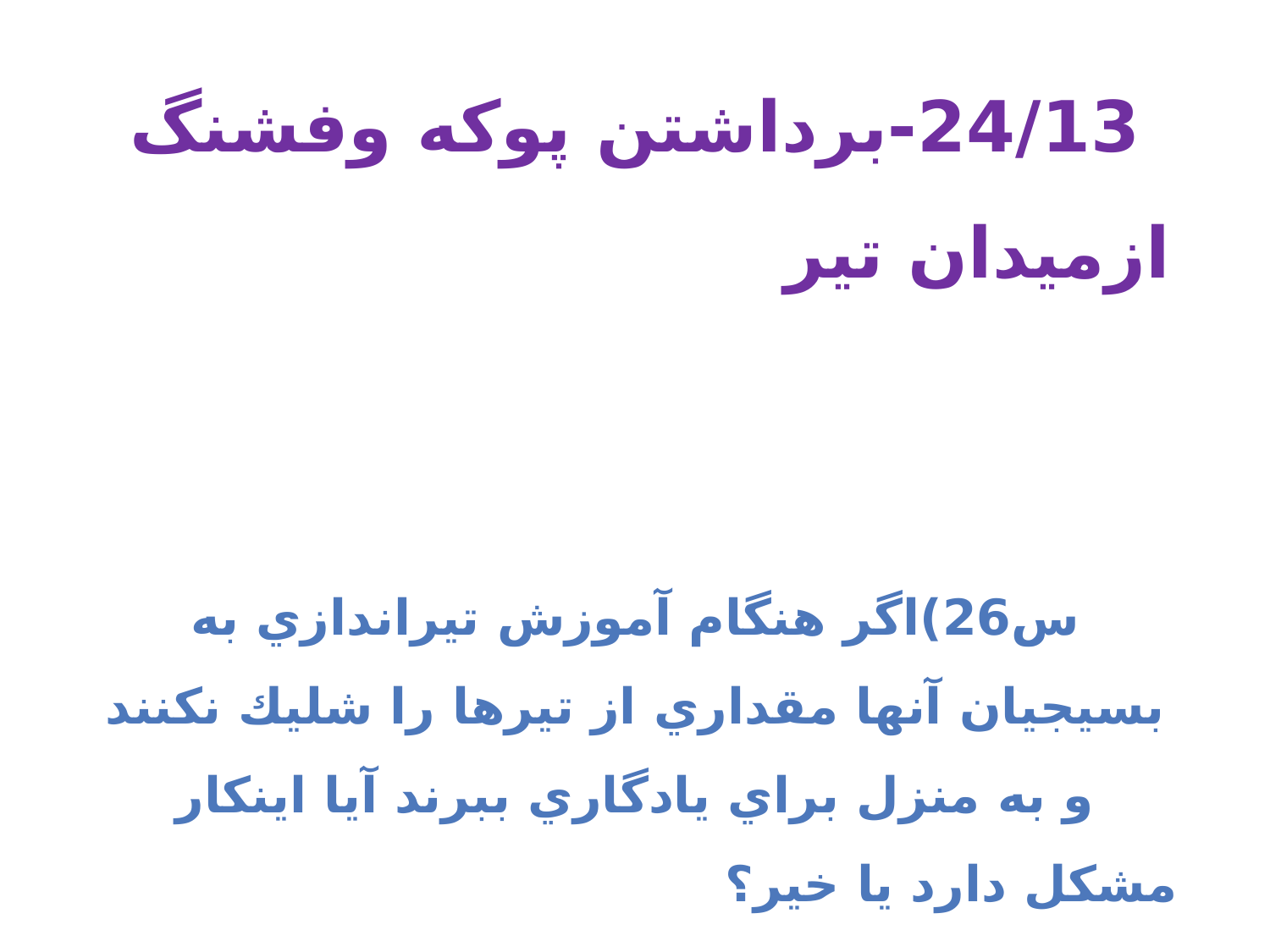

24/13-برداشتن پوکه وفشنگ ازمیدان تیر
س26)اگر هنگام آموزش تيراندازي به بسيجيان آنها مقداري از تيرها را شليك نكنند و به منزل براي يادگاري ببرند آيا اينكار مشكل دارد يا خير؟                                                                                                                       ج) بردن فشنگ از مراكز آموزشي بعنوان يادگاري جايز نيست و هر گونه اقدام در مورد فشنگ و موارد منفجره بايد طبق مقررات و يا نظر مسئول مربوطه انجام گيرد.